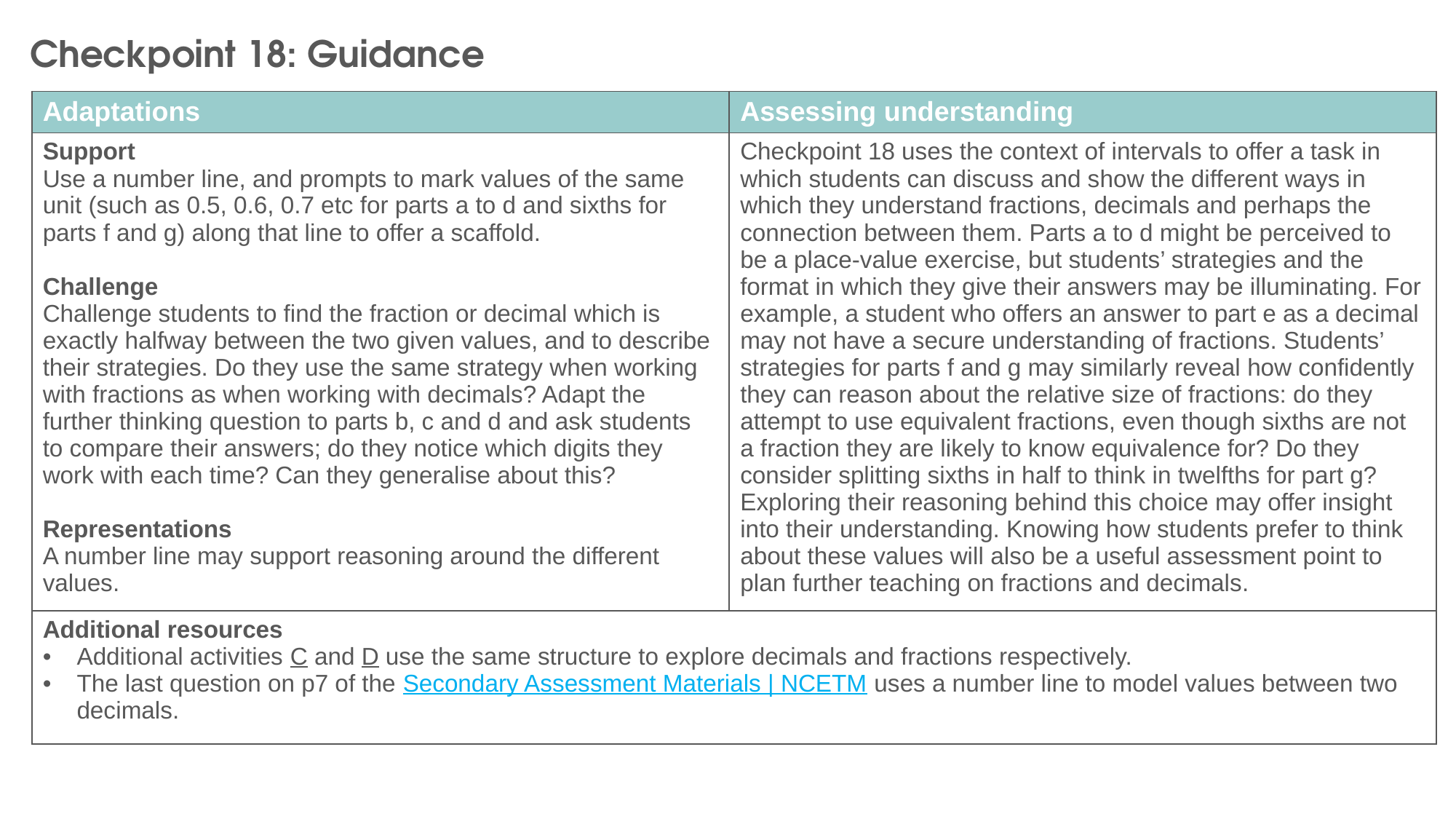

Checkpoint 18: Guidance
| Adaptations | Assessing understanding |
| --- | --- |
| Support Use a number line, and prompts to mark values of the same unit (such as 0.5, 0.6, 0.7 etc for parts a to d and sixths for parts f and g) along that line to offer a scaffold.  Challenge Challenge students to find the fraction or decimal which is exactly halfway between the two given values, and to describe their strategies. Do they use the same strategy when working with fractions as when working with decimals? Adapt the further thinking question to parts b, c and d and ask students to compare their answers; do they notice which digits they work with each time? Can they generalise about this? Representations A number line may support reasoning around the different values. | Checkpoint 18 uses the context of intervals to offer a task in which students can discuss and show the different ways in which they understand fractions, decimals and perhaps the connection between them. Parts a to d might be perceived to be a place-value exercise, but students’ strategies and the format in which they give their answers may be illuminating. For example, a student who offers an answer to part e as a decimal may not have a secure understanding of fractions. Students’ strategies for parts f and g may similarly reveal how confidently they can reason about the relative size of fractions: do they attempt to use equivalent fractions, even though sixths are not a fraction they are likely to know equivalence for? Do they consider splitting sixths in half to think in twelfths for part g? Exploring their reasoning behind this choice may offer insight into their understanding. Knowing how students prefer to think about these values will also be a useful assessment point to plan further teaching on fractions and decimals. |
| Additional resources Additional activities C and D use the same structure to explore decimals and fractions respectively. The last question on p7 of the Secondary Assessment Materials | NCETM uses a number line to model values between two decimals. |  |